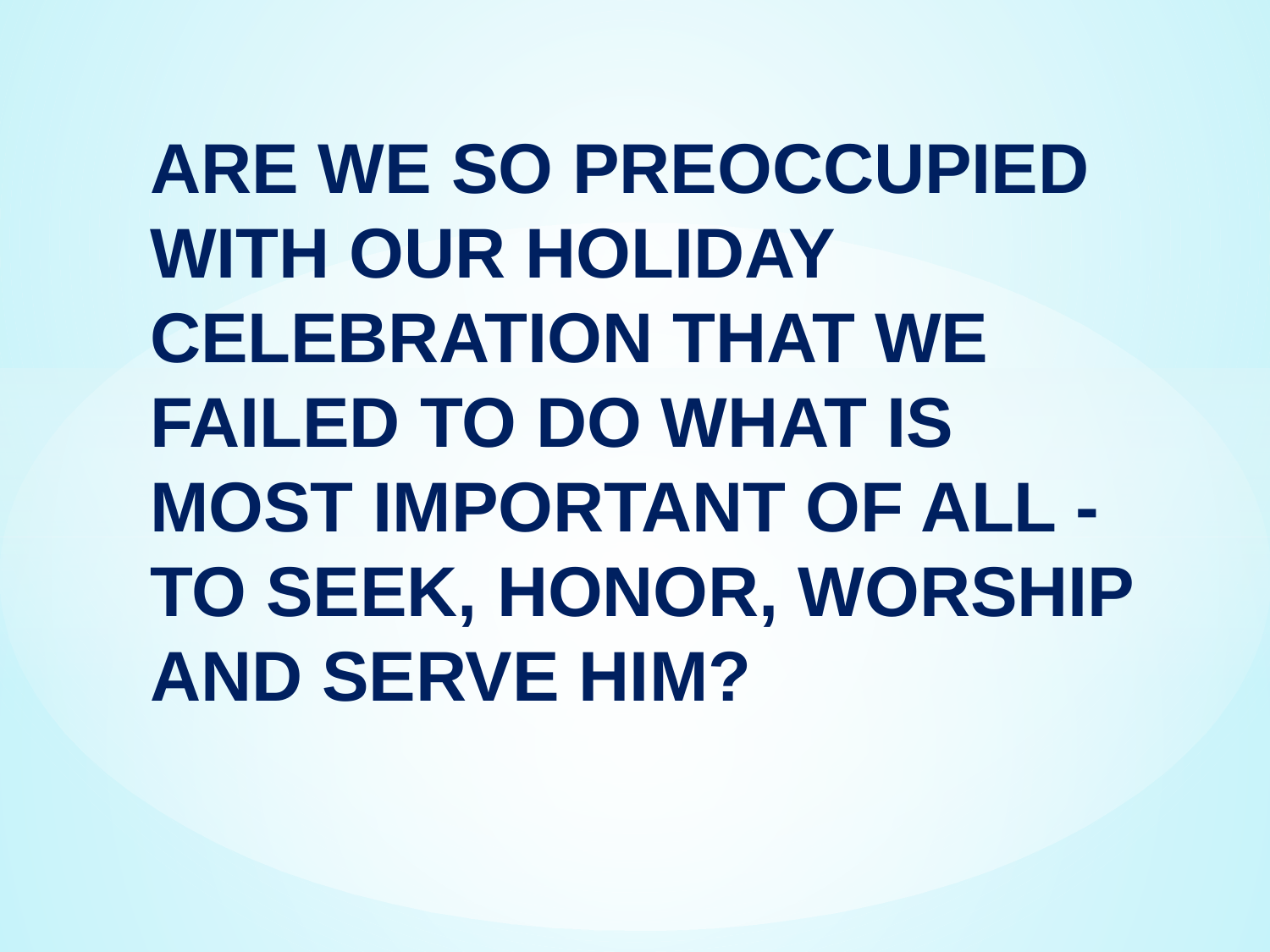

ARE WE SO PREOCCUPIED WITH OUR HOLIDAY CELEBRATION THAT WE  FAILED TO DO WHAT IS MOST IMPORTANT OF ALL - TO SEEK, HONOR, WORSHIP AND SERVE HIM?